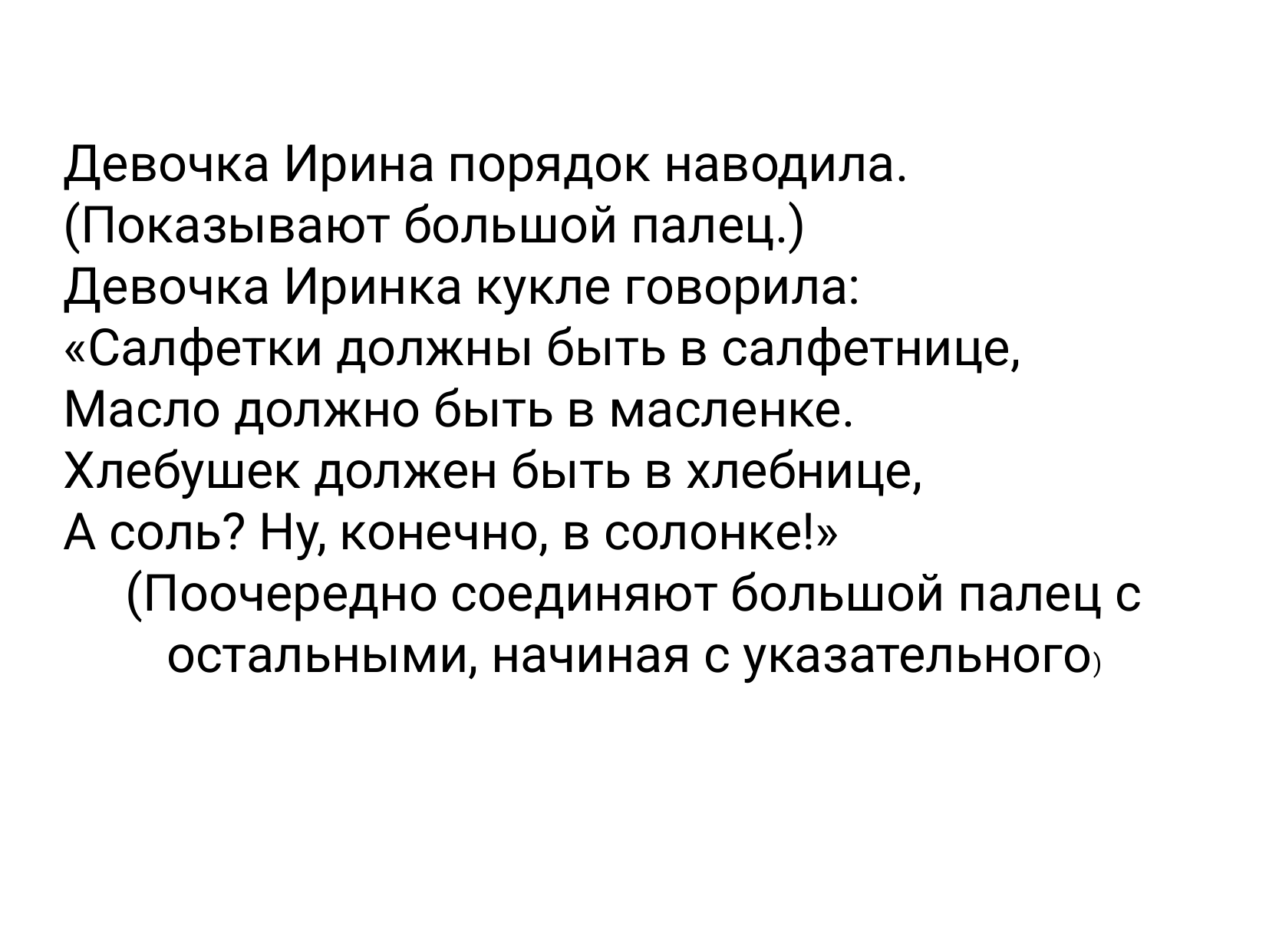

Девочка Ирина порядок наводила. (Показывают большой палец.)
Девочка Иринка кукле говорила:
«Салфетки должны быть в салфетнице,
Масло должно быть в масленке.
Хлебушек должен быть в хлебнице,
А соль? Ну, конечно, в солонке!»
(Поочередно соединяют большой палец с остальными, начиная с указательного)